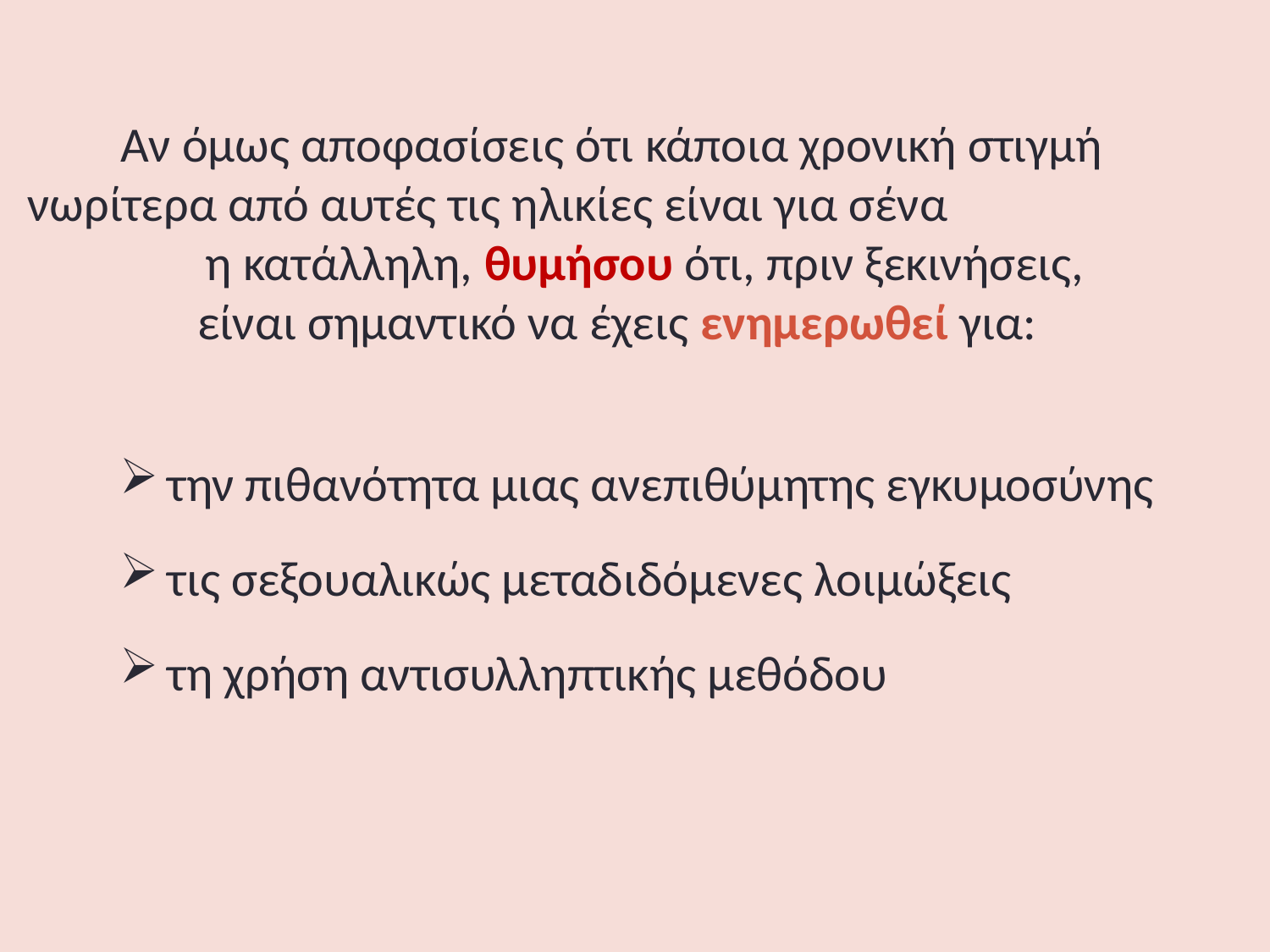

# Αν όμως αποφασίσεις ότι κάποια χρονική στιγμή νωρίτερα από αυτές τις ηλικίες είναι για σένα                             η κατάλληλη, θυμήσου ότι, πριν ξεκινήσεις, είναι σημαντικό να έχεις ενημερωθεί για:
την πιθανότητα μιας ανεπιθύμητης εγκυμοσύνης

τις σεξουαλικώς μεταδιδόμενες λοιμώξεις

τη χρήση αντισυλληπτικής μεθόδου